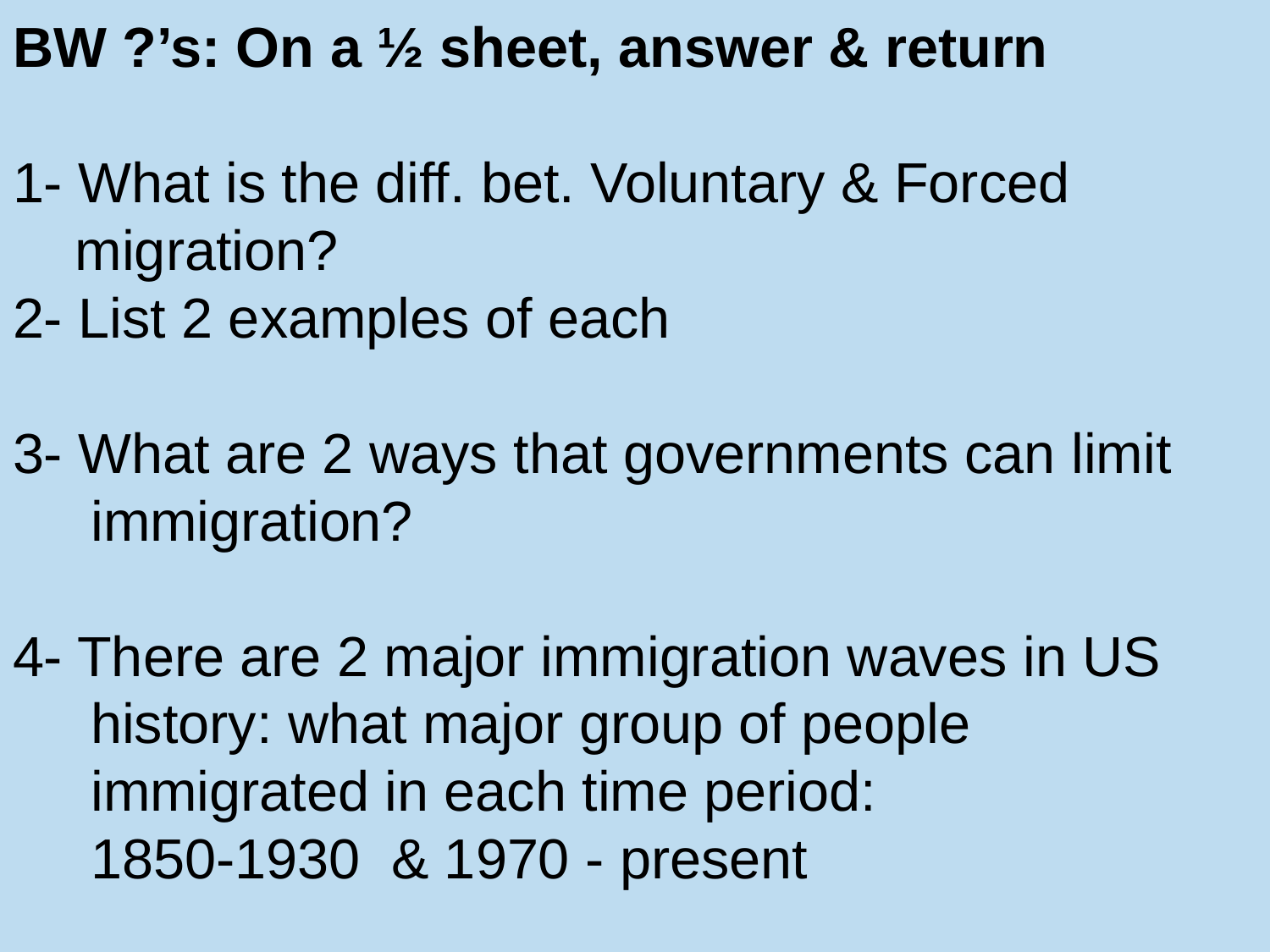

# BW ?’s: On a ½ sheet, answer & return 1- What is the diff. bet. Voluntary & Forced migration? 2- List 2 examples of each 3- What are 2 ways that governments can limit immigration? 4- There are 2 major immigration waves in US history: what major group of people immigrated in each time period: 1850-1930  & 1970 - present